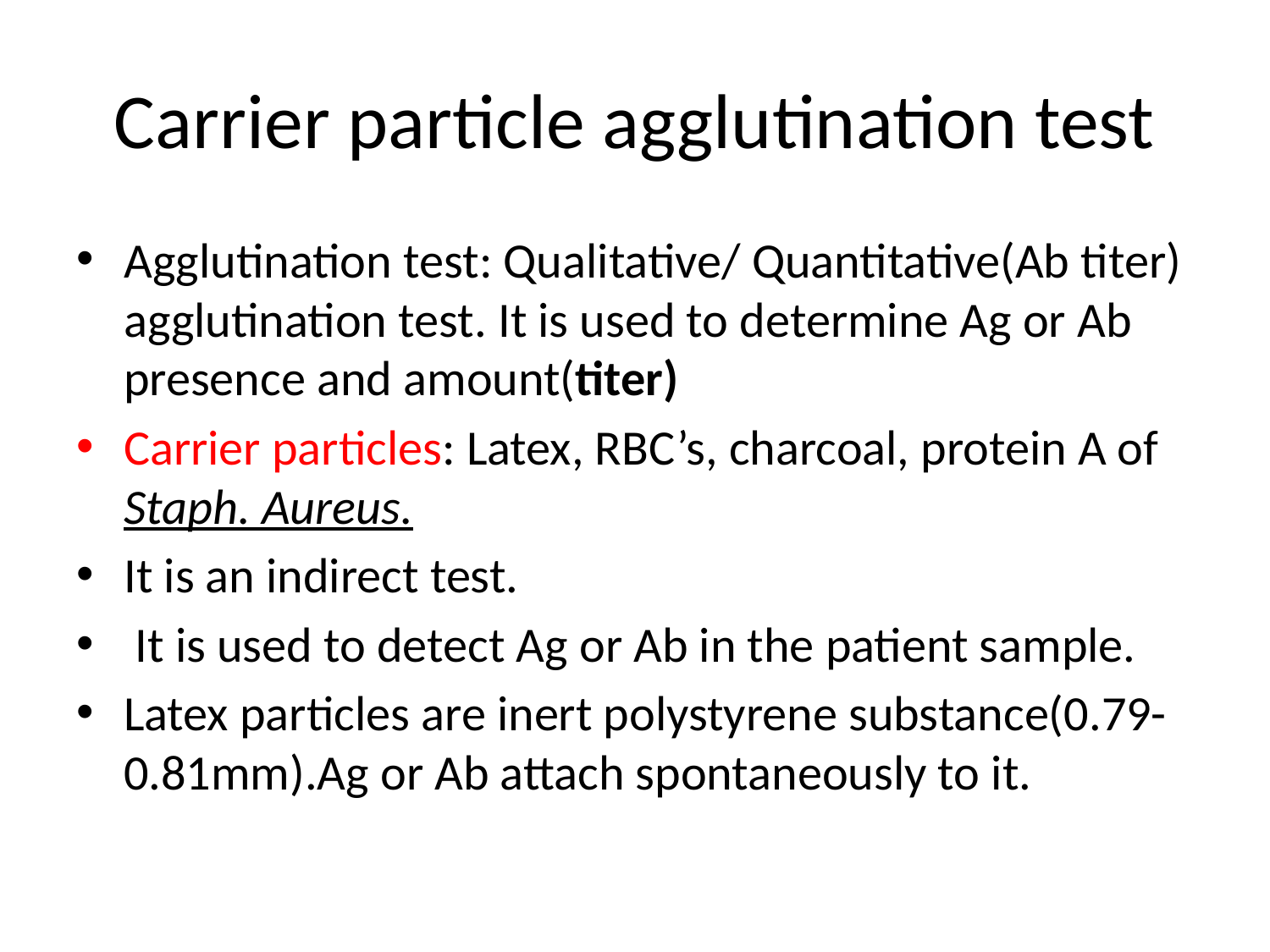

# Carrier particle agglutination test
Agglutination test: Qualitative/ Quantitative(Ab titer)  agglutination test. It is used to determine Ag or Ab presence and amount(titer)
Carrier particles: Latex, RBC’s, charcoal, protein A of Staph. Aureus.
It is an indirect test.
 It is used to detect Ag or Ab in the patient sample.
Latex particles are inert polystyrene substance(0.79-0.81mm).Ag or Ab attach spontaneously to it.